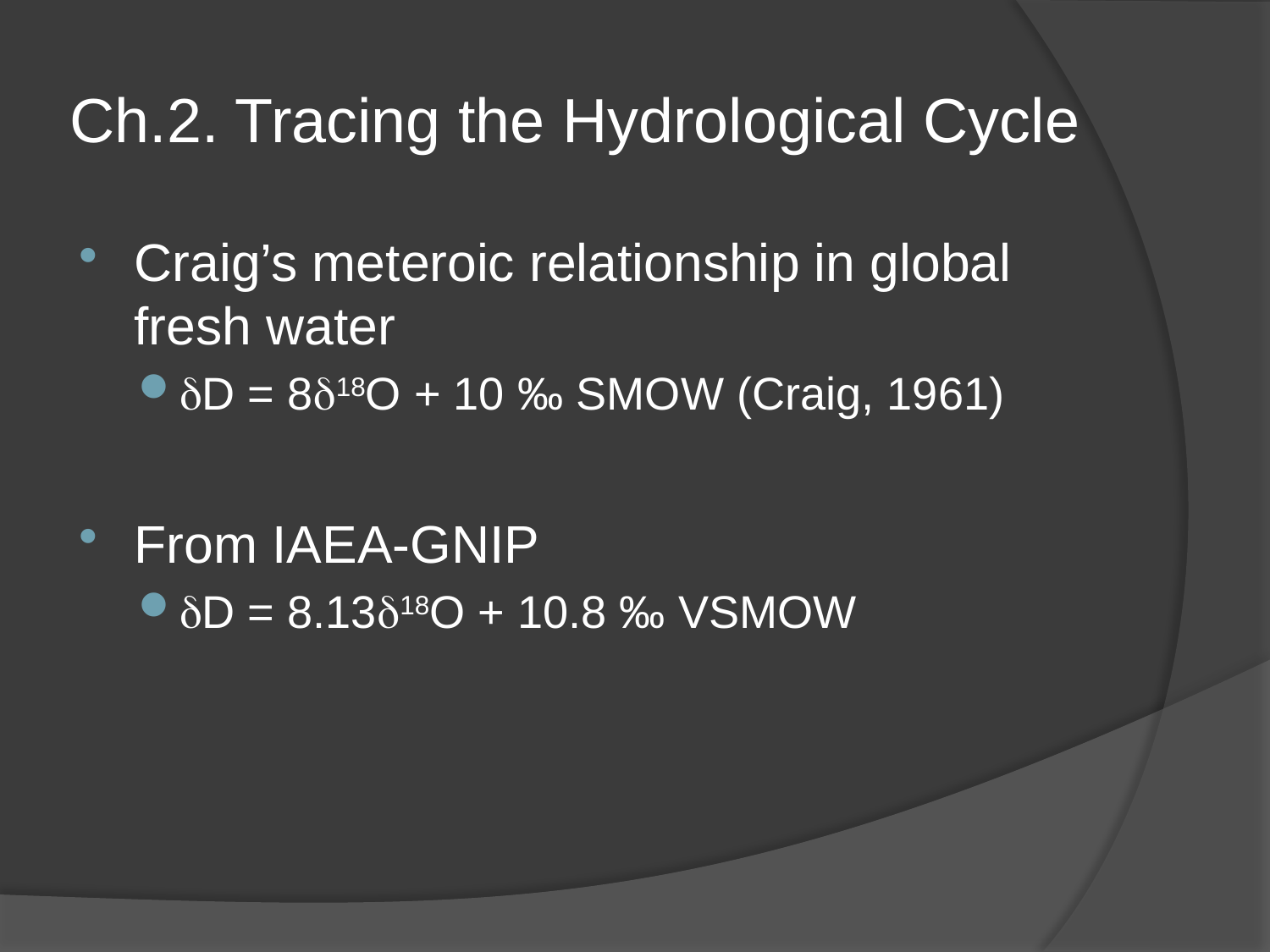

# Ch.2. Tracing the Hydrological Cycle
Craig’s meteroic relationship in global fresh water
δD = 8δ18O + 10 ‰ SMOW (Craig, 1961)

From IAEA-GNIP
δD = 8.13δ18O + 10.8 ‰ VSMOW